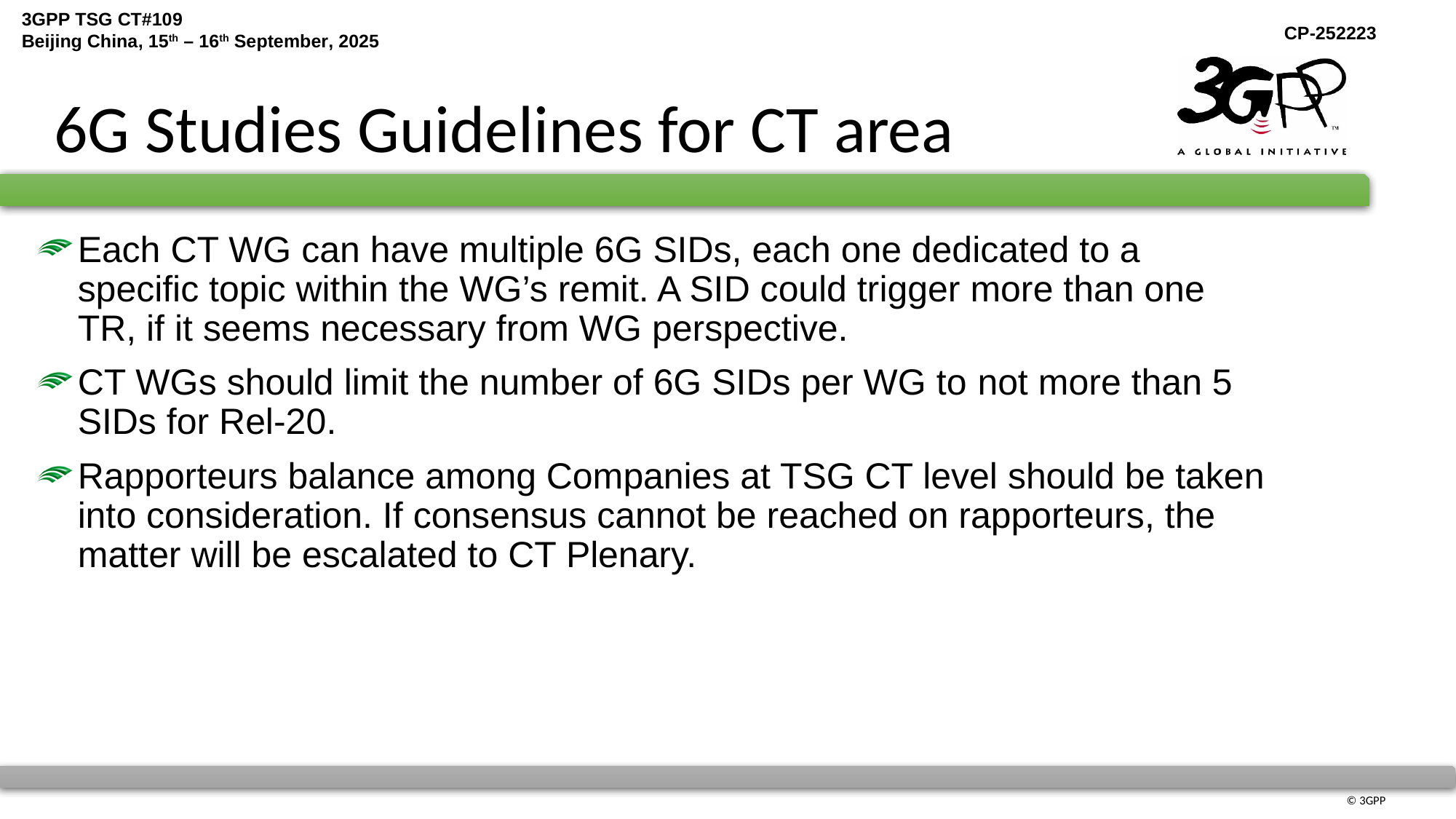

# 6G Studies Guidelines for CT area
Each CT WG can have multiple 6G SIDs, each one dedicated to a specific topic within the WG’s remit. A SID could trigger more than one TR, if it seems necessary from WG perspective.
CT WGs should limit the number of 6G SIDs per WG to not more than 5 SIDs for Rel-20.
Rapporteurs balance among Companies at TSG CT level should be taken into consideration. If consensus cannot be reached on rapporteurs, the matter will be escalated to CT Plenary.